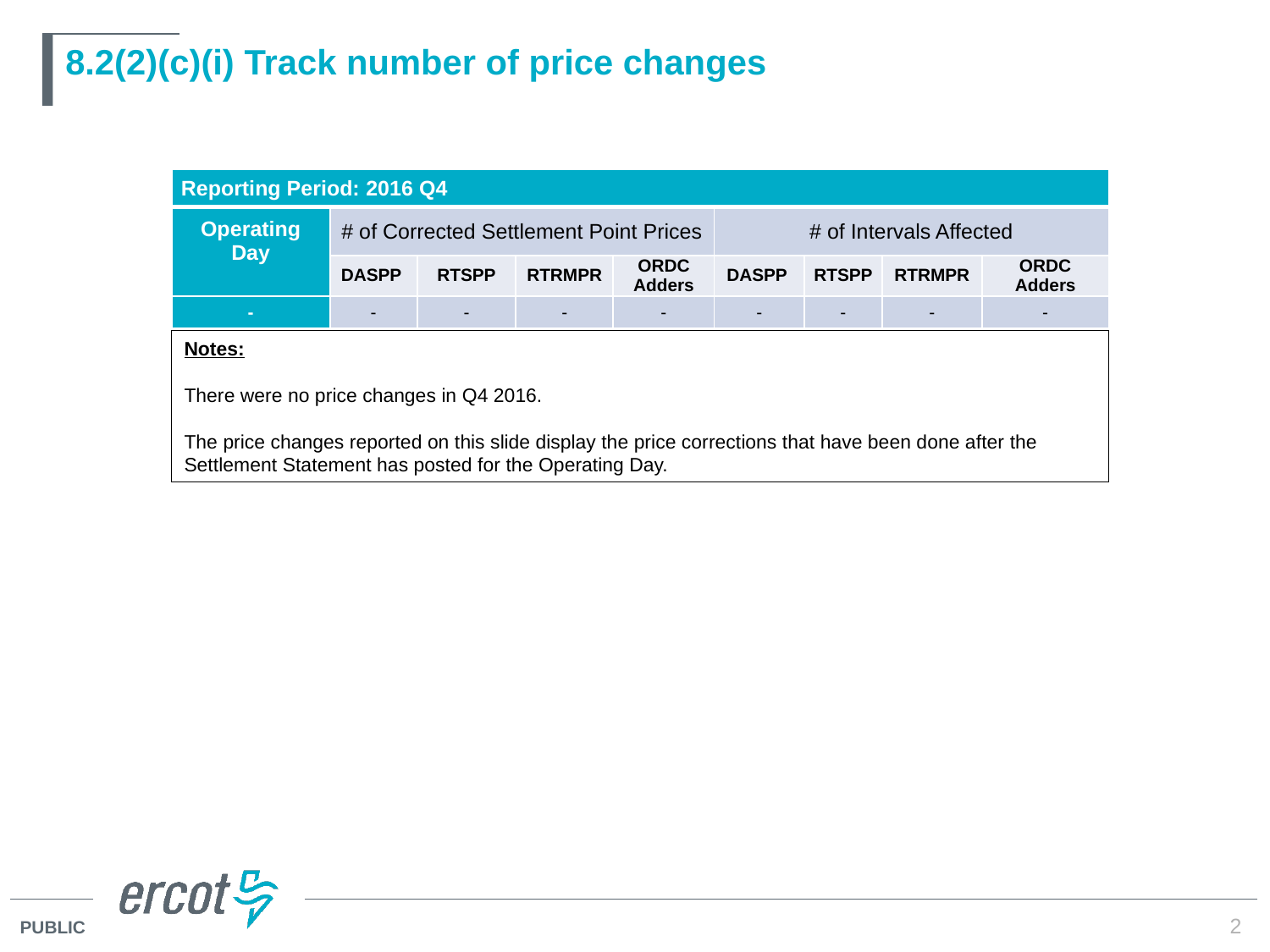

# 8.2(2)(c)(i) Track number of price changes
| Reporting Period: 2016 Q4 |  |  |  |  |  |  |  |  |
| --- | --- | --- | --- | --- | --- | --- | --- | --- |
| Operating Day | # of Corrected Settlement Point Prices |  |  |  | # of Intervals Affected |  |  |  |
|  | DASPP | RTSPP | RTRMPR | ORDC Adders | DASPP | RTSPP | RTRMPR | ORDC Adders |
| - | - | - | - | - | - | - | - | - |
Notes:

There were no price changes in Q4 2016.

The price changes reported on this slide display the price corrections that have been done after the Settlement Statement has posted for the Operating Day.
2